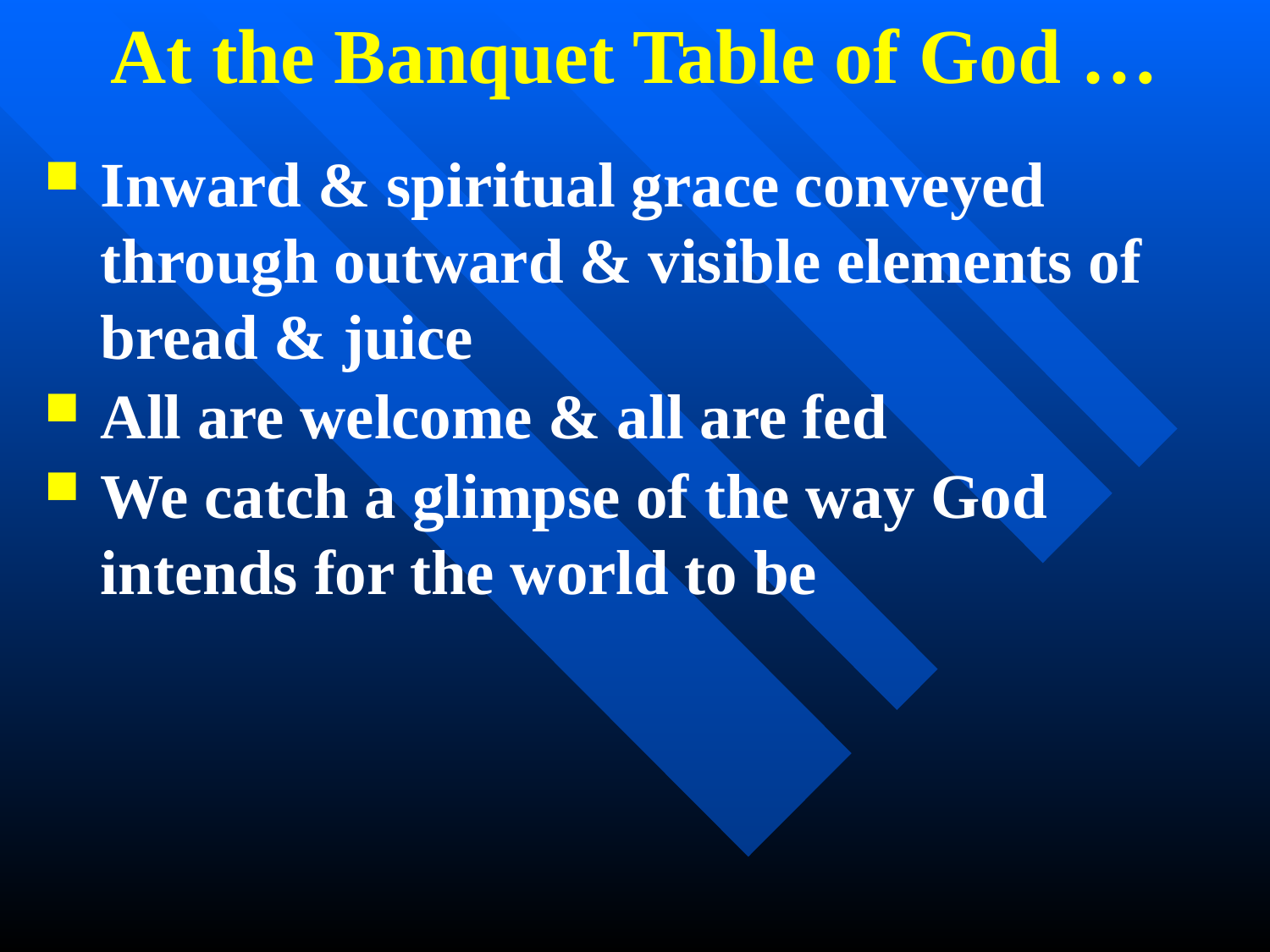

At the Banquet Table of God …
Inward & spiritual grace conveyed through outward & visible elements of bread & juice
All are welcome & all are fed
We catch a glimpse of the way God intends for the world to be